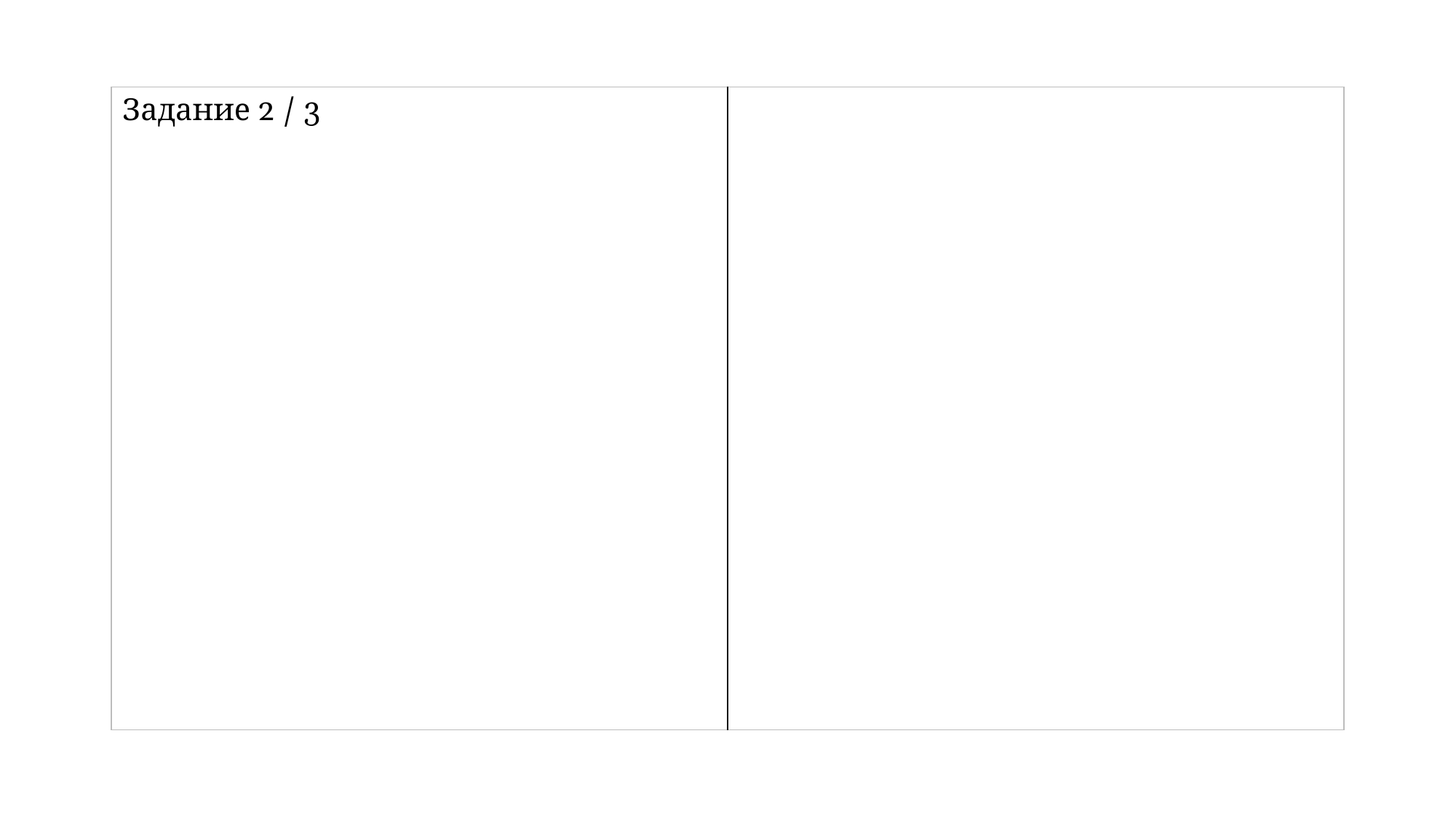

| Задание 2 / 3 |  |
| --- | --- |